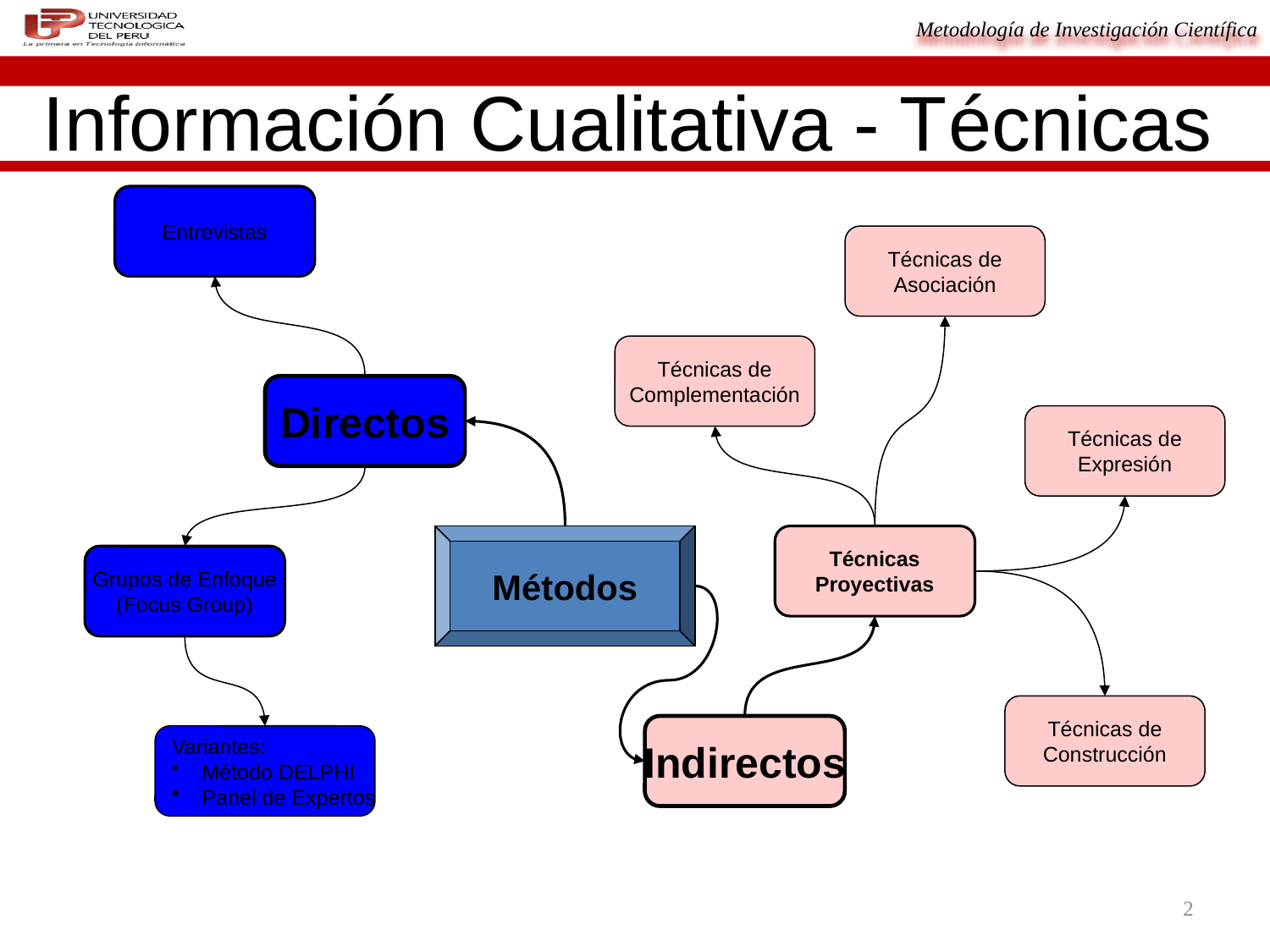

# Información Cualitativa - Técnicas
Entrevistas
Técnicas de
Asociación
Técnicas de
Complementación
Directos
Técnicas de
Expresión
Métodos
Técnicas
Proyectivas
Grupos de Enfoque
(Focus Group)
Técnicas de
Construcción
Indirectos
Variantes:
Método DELPHI
Panel de Expertos
2